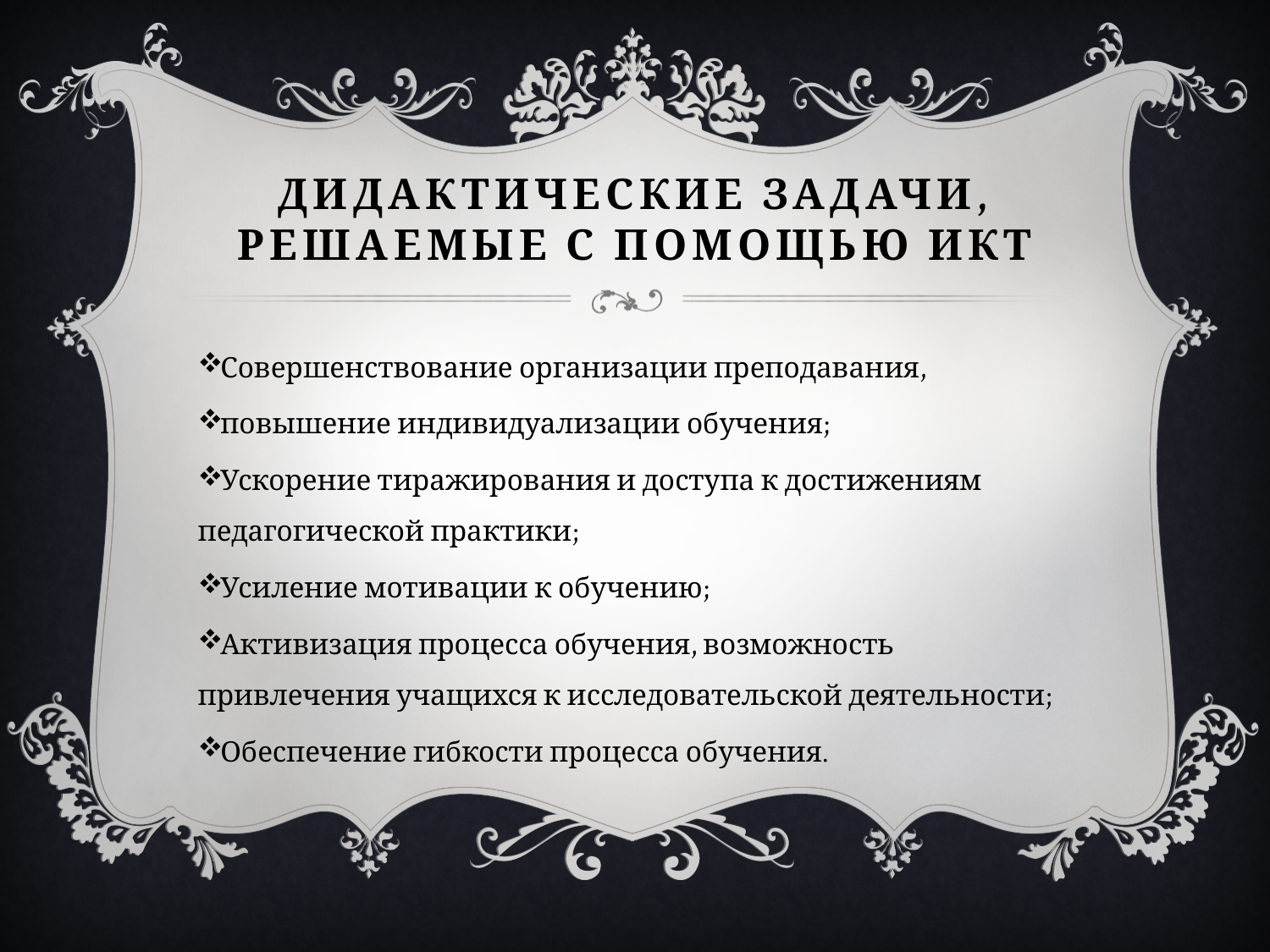

# Дидактические задачи, решаемые с помощью ИКТ
Совершенствование организации преподавания,
повышение индивидуализации обучения;
Ускорение тиражирования и доступа к достижениям педагогической практики;
Усиление мотивации к обучению;
Активизация процесса обучения, возможность привлечения учащихся к исследовательской деятельности;
Обеспечение гибкости процесса обучения.